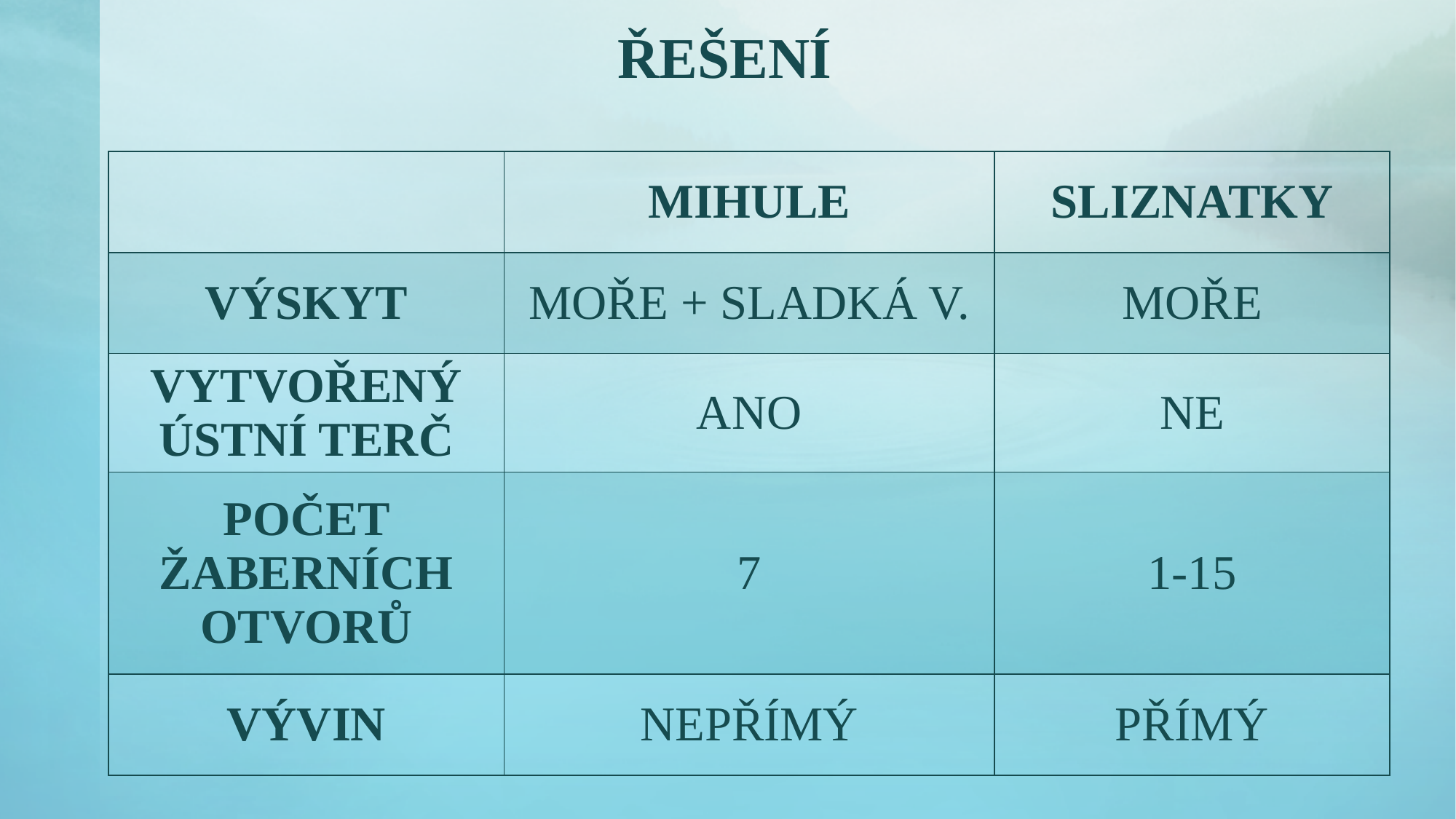

# ŘEŠENÍ
|  | MIHULE | SLIZNATKY |
| --- | --- | --- |
| VÝSKYT | MOŘE + SLADKÁ V. | MOŘE |
| VYTVOŘENÝ ÚSTNÍ TERČ | ANO | NE |
| POČET ŽABERNÍCH OTVORŮ | 7 | 1-15 |
| VÝVIN | NEPŘÍMÝ | PŘÍMÝ |